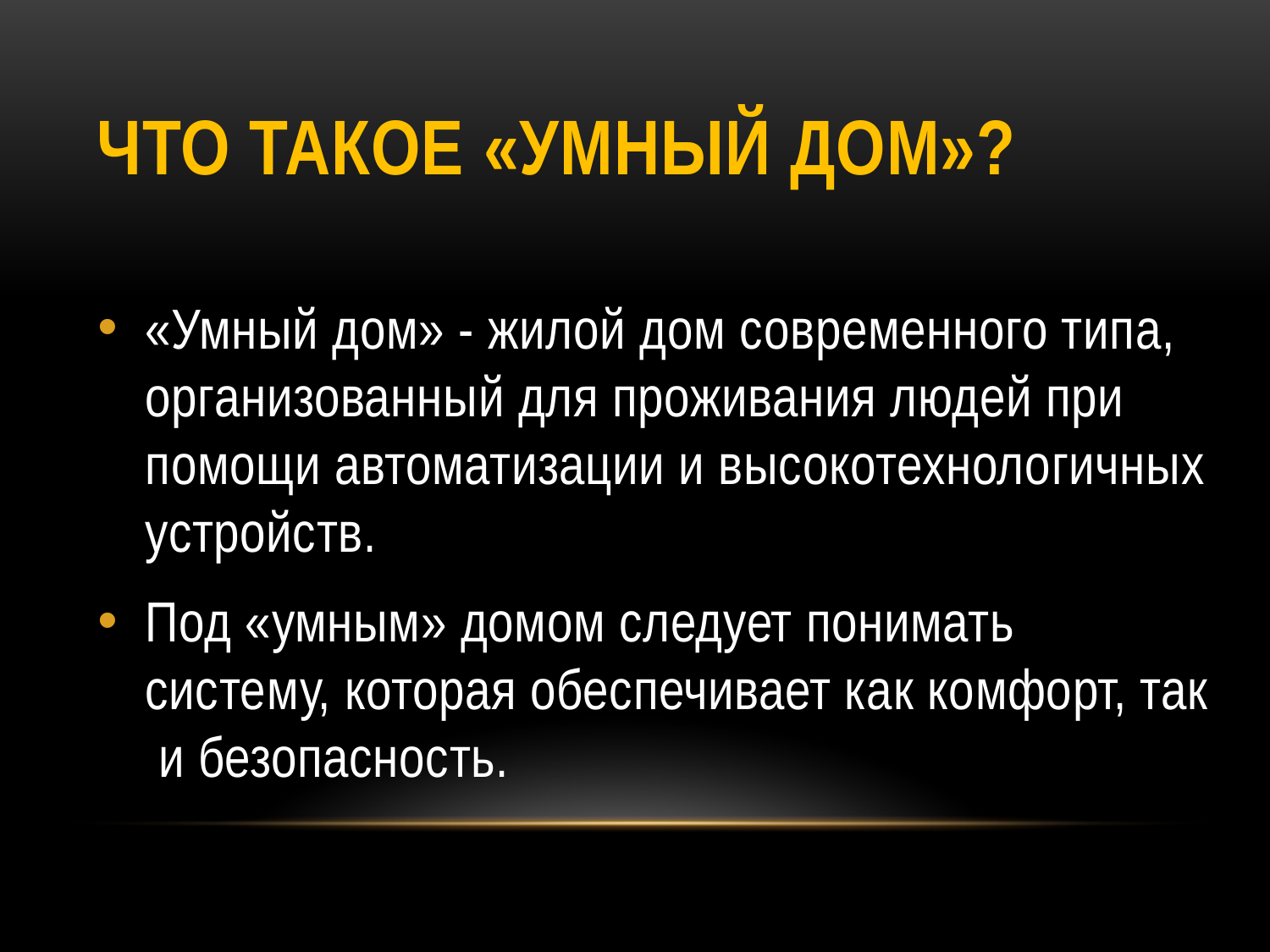

# Что такое «умный дом»?
«Умный дом» - жилой дом современного типа, организованный для проживания людей при помощи автоматизации и высокотехнологичных устройств.
Под «умным» домом следует понимать систему, которая обеспечивает как комфорт, так  и безопасность.